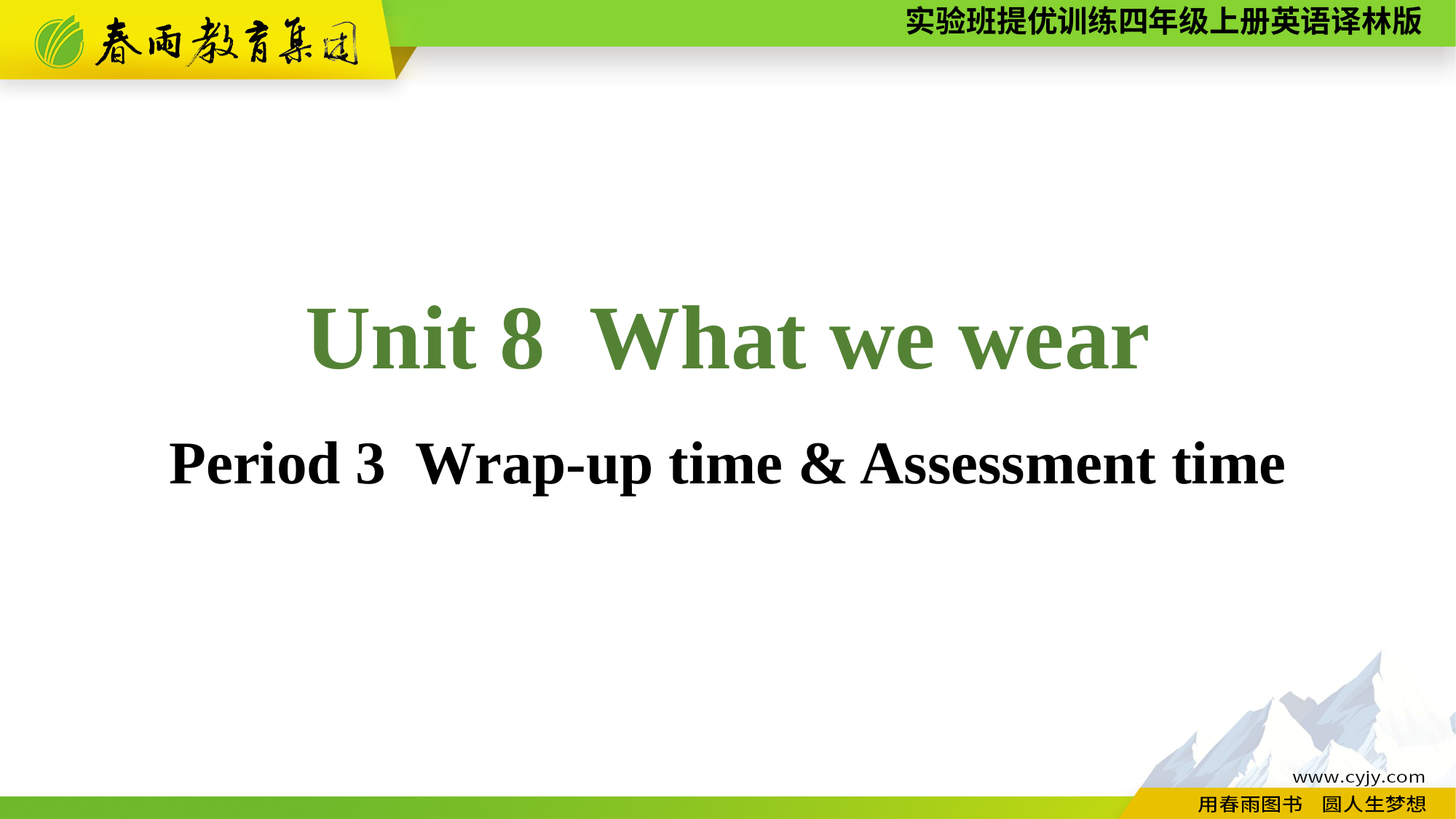

Unit 8  What we wear
Period 3  Wrap-up time & Assessment time